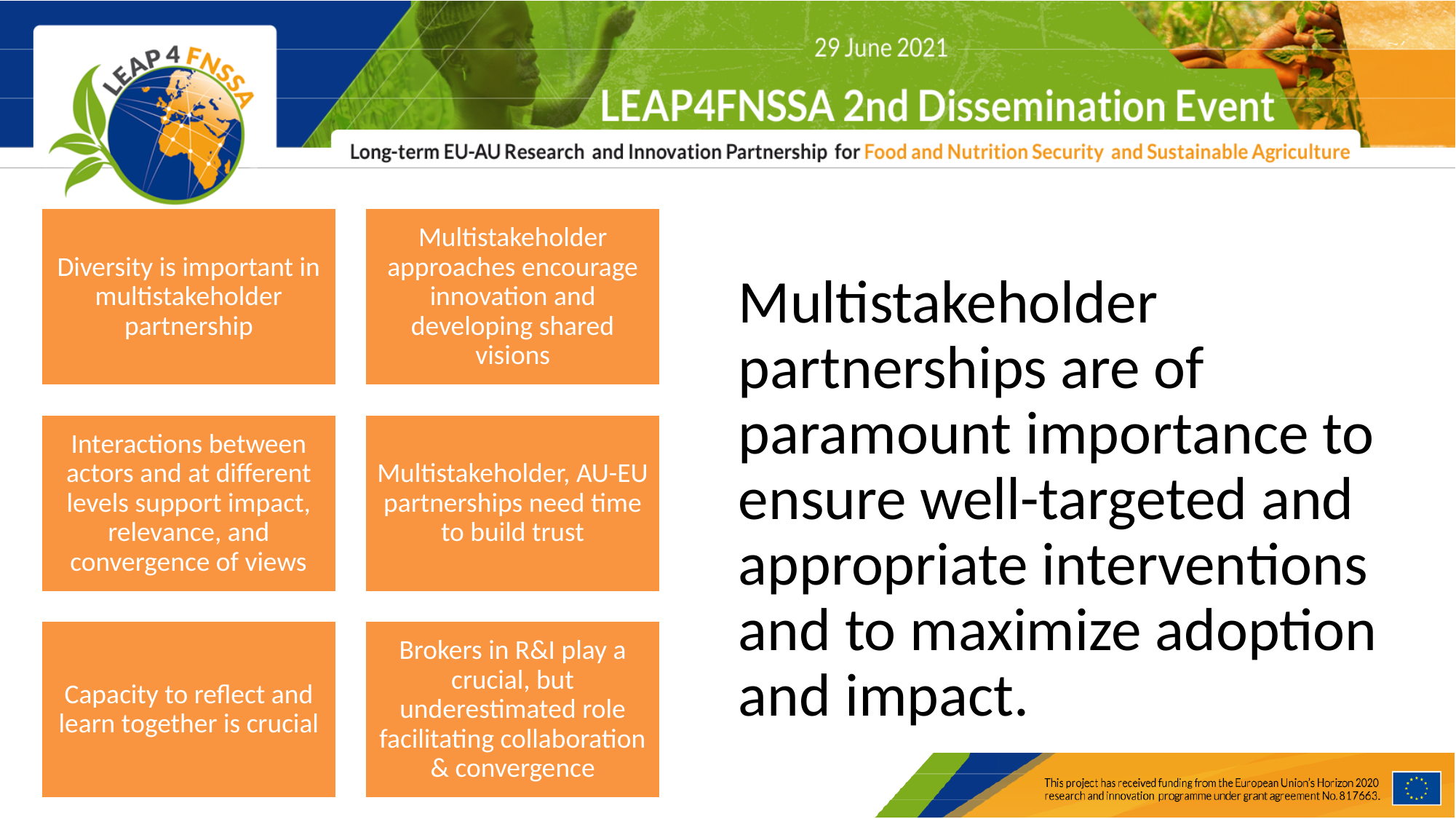

# Multistakeholder partnerships are of paramount importance to ensure well-targeted and appropriate interventions and to maximize adoption and impact.
Diversity is important in multistakeholder partnership
Multistakeholder approaches encourage innovation and developing shared visions
Interactions between actors and at different levels support impact, relevance, and convergence of views
Multistakeholder, AU-EU partnerships need time to build trust
Capacity to reflect and learn together is crucial
Brokers in R&I play a crucial, but underestimated role facilitating collaboration & convergence